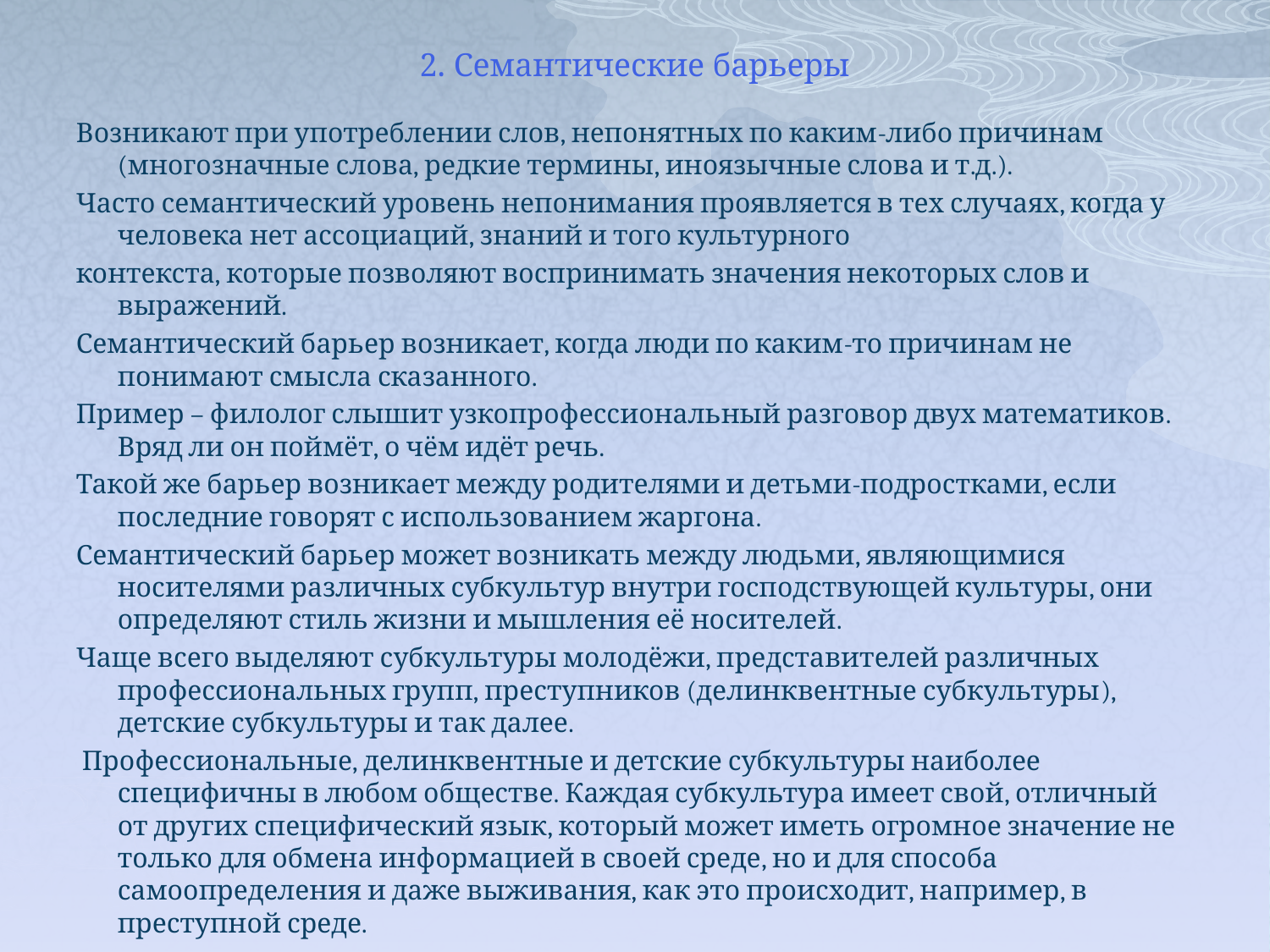

# 2. Семантические барьеры
Возникают при употреблении слов, непонятных по каким-либо причинам (многозначные слова, редкие термины, иноязычные слова и т.д.).
Часто семантический уровень непонимания проявляется в тех случаях, когда у человека нет ассоциаций, знаний и того культурного
контекста, которые позволяют воспринимать значения некоторых слов и выражений.
Семантический барьер возникает, когда люди по каким-то причинам не понимают смысла сказанного.
Пример – филолог слышит узкопрофессиональный разговор двух математиков. Вряд ли он поймёт, о чём идёт речь.
Такой же барьер возникает между родителями и детьми-подростками, если последние говорят с использованием жаргона.
Семантический барьер может возникать между людьми, являющимися носителями различных субкультур внутри господствующей культуры, они определяют стиль жизни и мышления её носителей.
Чаще всего выделяют субкультуры молодёжи, представителей различных профессиональных групп, преступников (делинквентные субкультуры), детские субкультуры и так далее.
 Профессиональные, делинквентные и детские субкультуры наиболее специфичны в любом обществе. Каждая субкультура имеет свой, отличный от других специфический язык, который может иметь огромное значение не только для обмена информацией в своей среде, но и для способа самоопределения и даже выживания, как это происходит, например, в преступной среде.